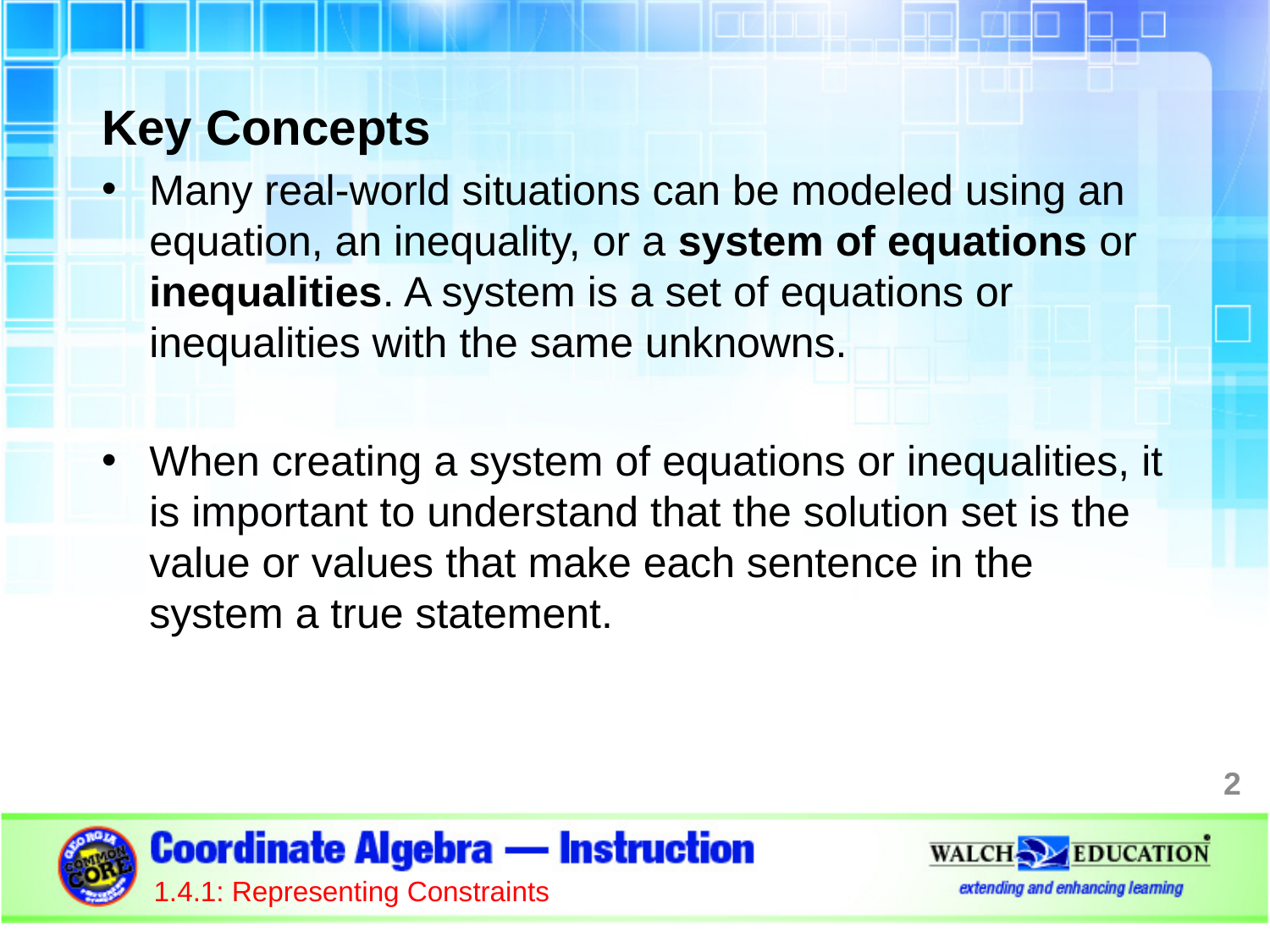

Key Concepts
Many real-world situations can be modeled using an equation, an inequality, or a system of equations or inequalities. A system is a set of equations or inequalities with the same unknowns.

When creating a system of equations or inequalities, it is important to understand that the solution set is the value or values that make each sentence in the system a true statement.
2
1.4.1: Representing Constraints